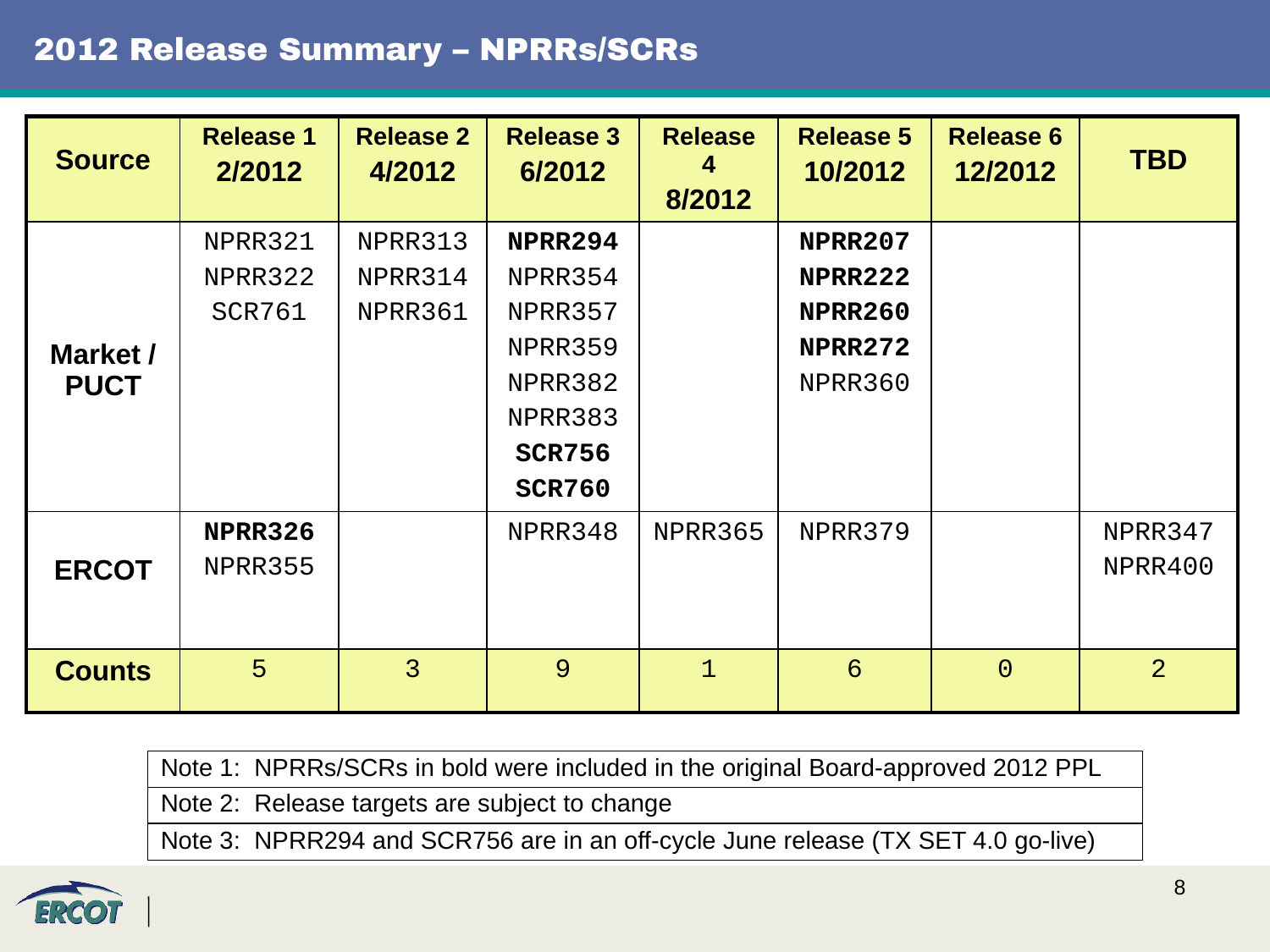

# 2012 Release Summary – NPRRs/SCRs
| Source | Release 1 2/2012 | Release 2 4/2012 | Release 3 6/2012 | Release 4 8/2012 | Release 5 10/2012 | Release 6 12/2012 | TBD |
| --- | --- | --- | --- | --- | --- | --- | --- |
| Market / PUCT | NPRR321 NPRR322 SCR761 | NPRR313 NPRR314 NPRR361 | NPRR294 NPRR354 NPRR357 NPRR359 NPRR382 NPRR383 SCR756 SCR760 |  | NPRR207 NPRR222 NPRR260 NPRR272 NPRR360 |  |  |
| ERCOT | NPRR326 NPRR355 |  | NPRR348 | NPRR365 | NPRR379 |  | NPRR347 NPRR400 |
| Counts | 5 | 3 | 9 | 1 | 6 | 0 | 2 |
Note 1:  NPRRs/SCRs in bold were included in the original Board-approved 2012 PPL
Note 2:  Release targets are subject to change
Note 3:  NPRR294 and SCR756 are in an off-cycle June release (TX SET 4.0 go-live)